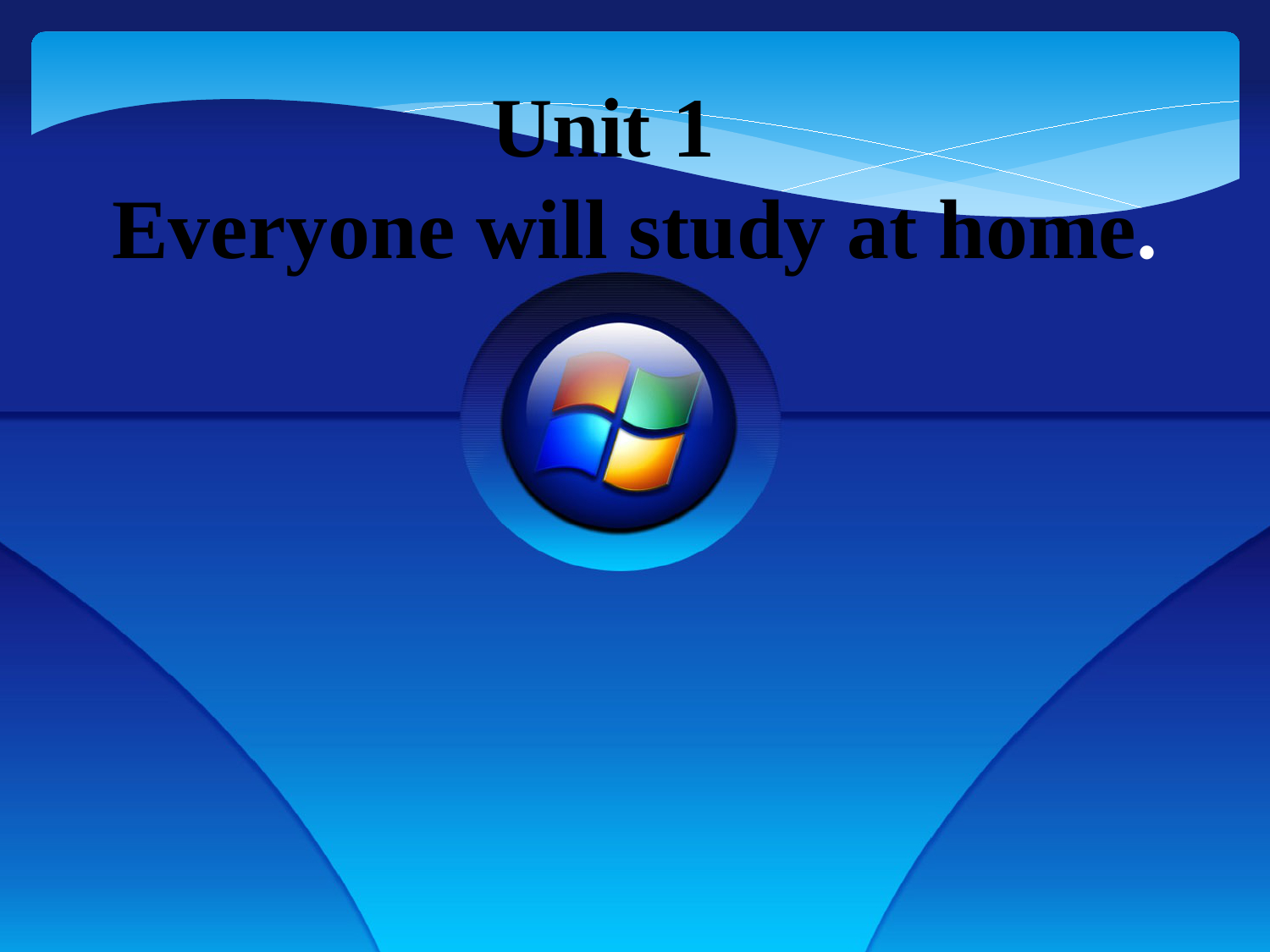

Unit 1
Everyone will study at home.